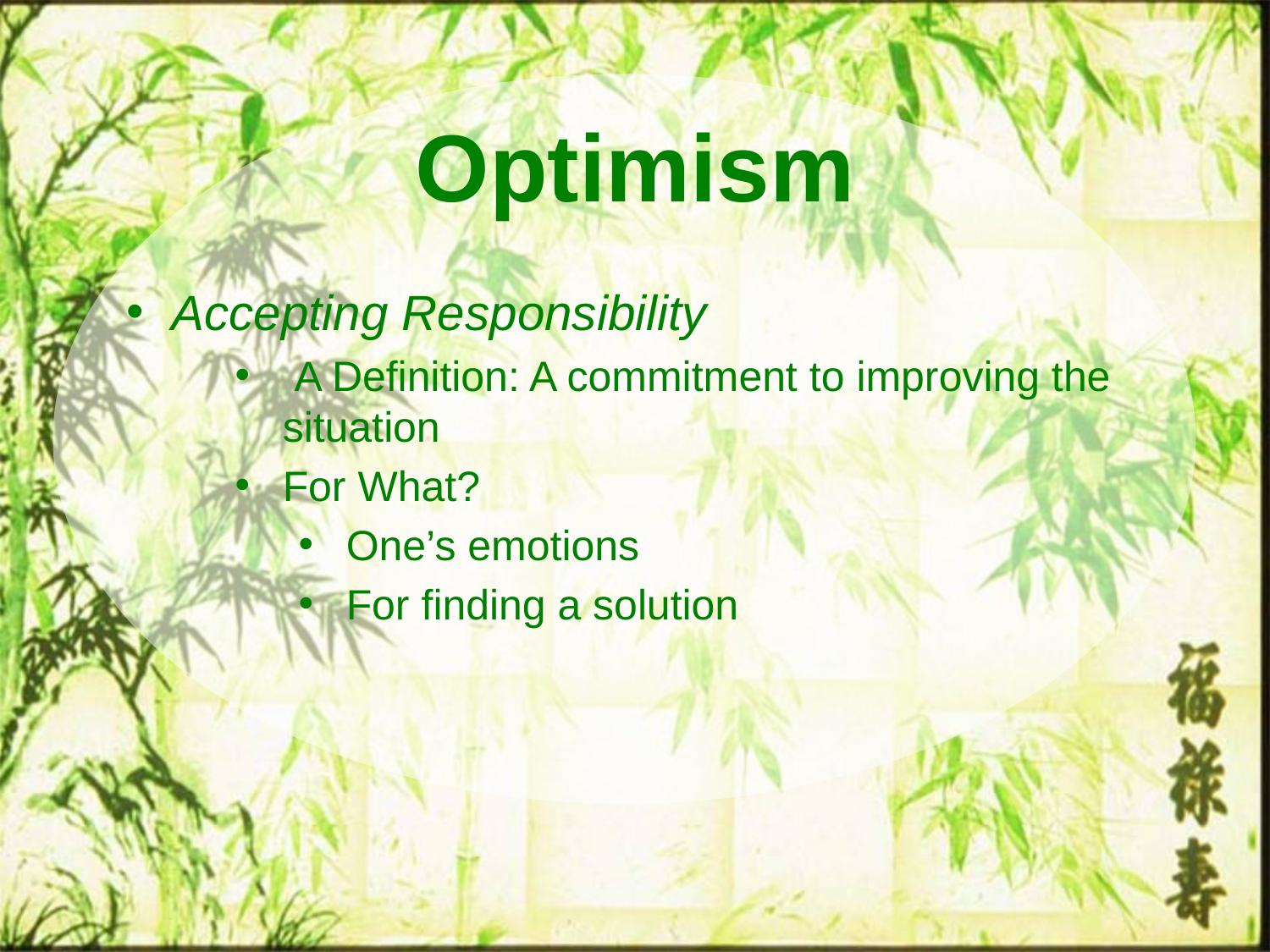

Optimism
Accepting Responsibility
 A Definition: A commitment to improving the situation
For What?
One’s emotions
For finding a solution